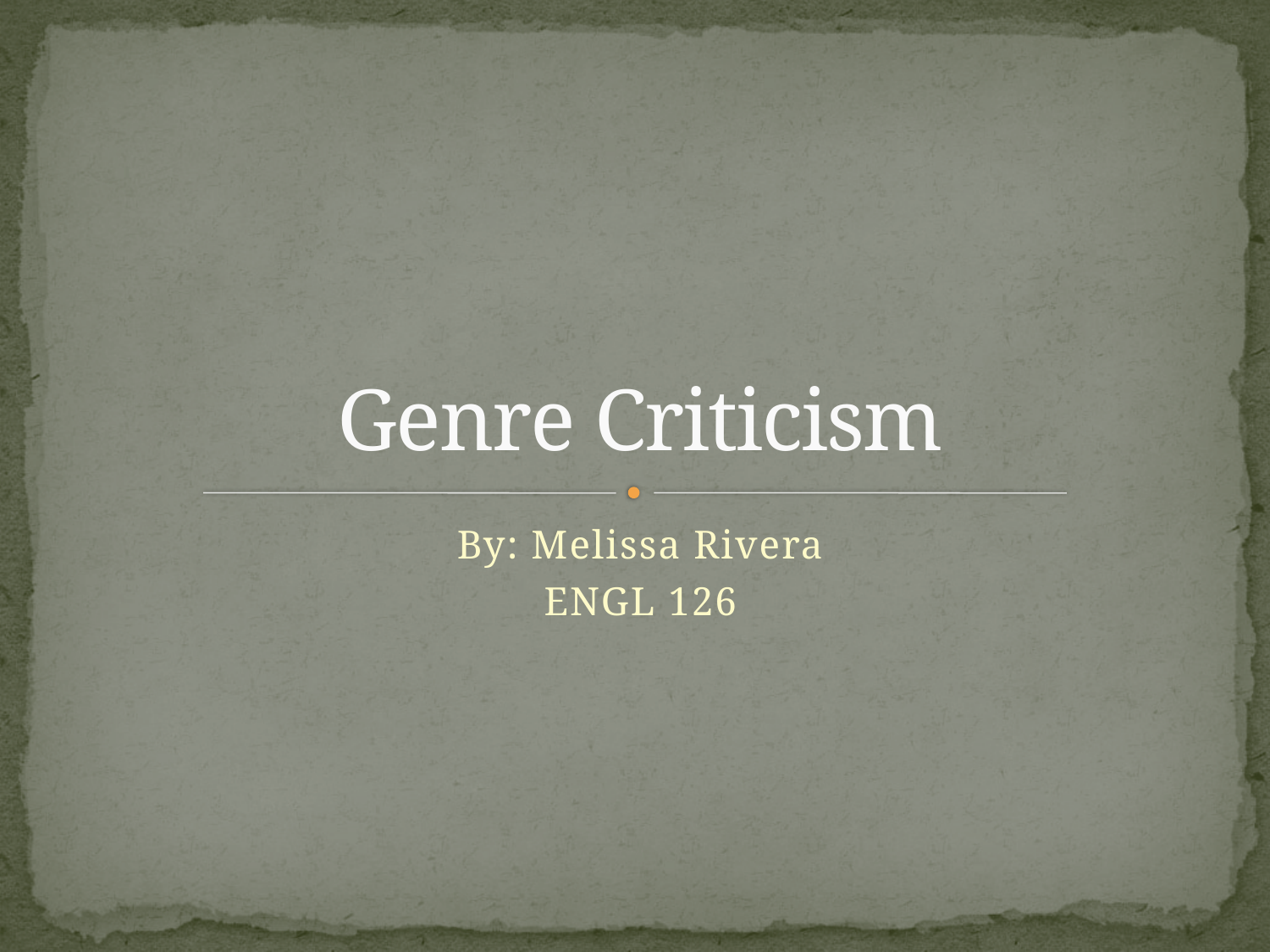

# Genre Criticism
By: Melissa Rivera
ENGL 126